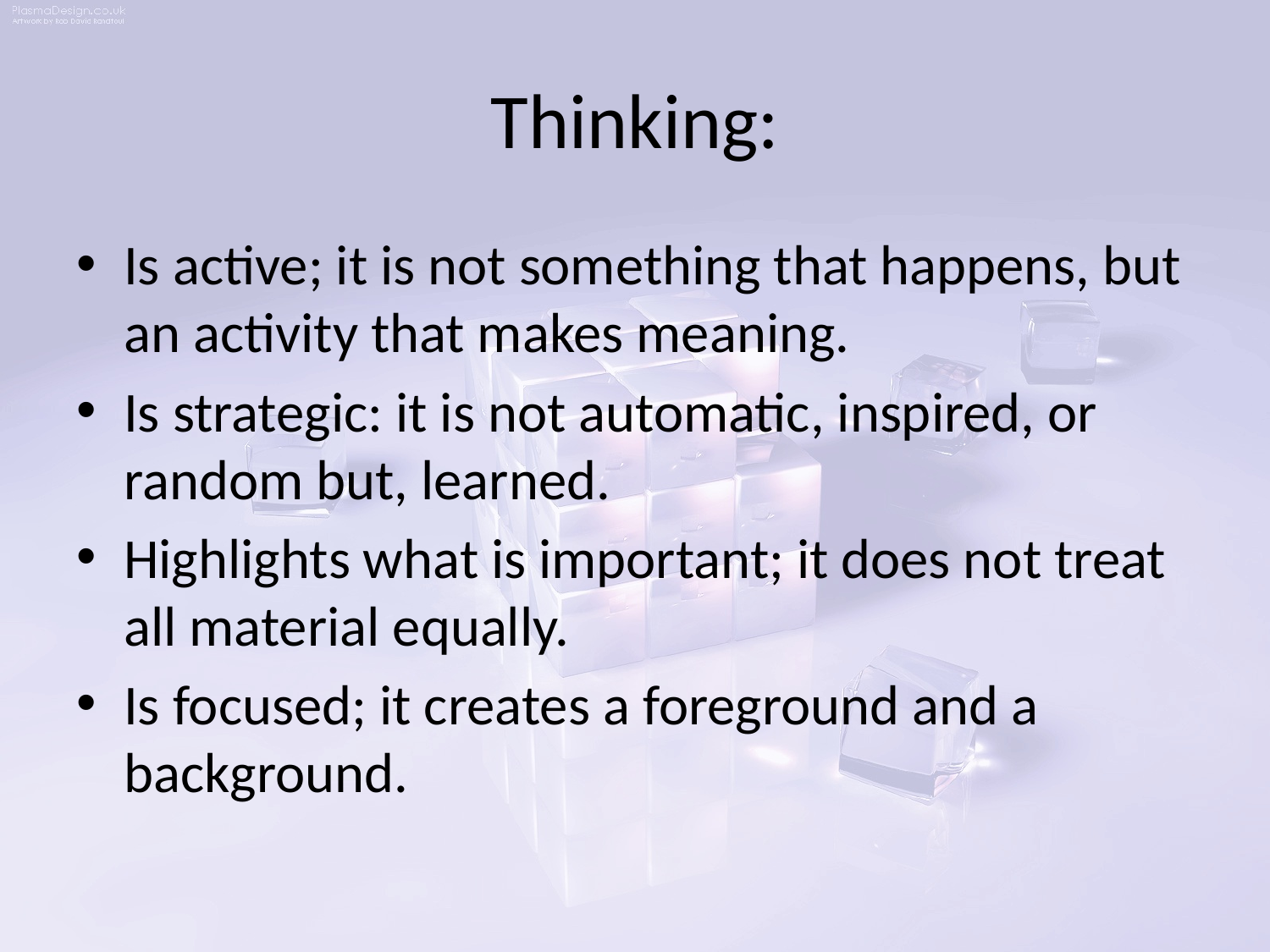

# Thinking:
Is active; it is not something that happens, but an activity that makes meaning.
Is strategic: it is not automatic, inspired, or random but, learned.
Highlights what is important; it does not treat all material equally.
Is focused; it creates a foreground and a background.